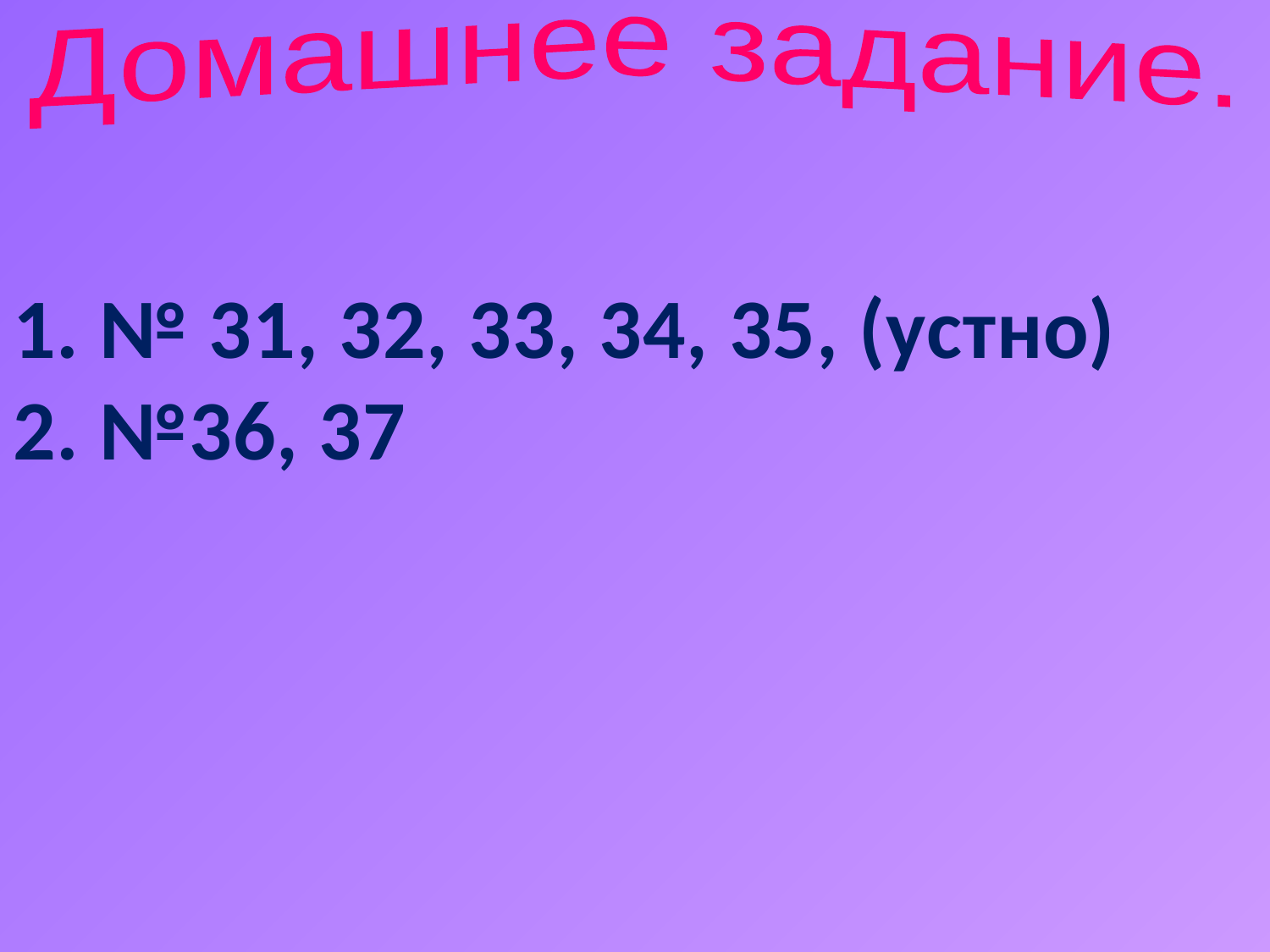

Домашнее задание.
1. № 31, 32, 33, 34, 35, (устно)
2. №36, 37